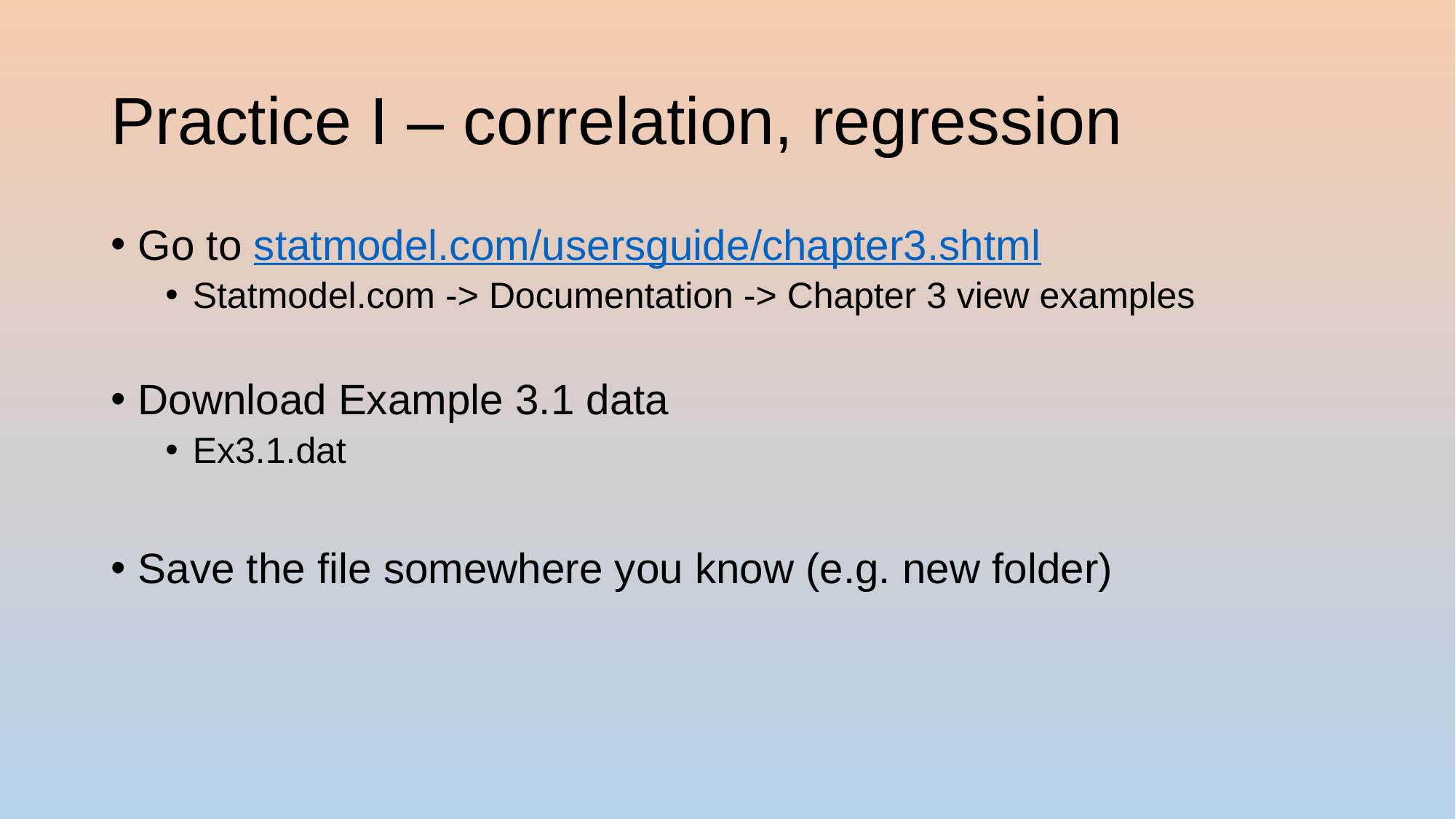

# Practice I – correlation, regression
Go to statmodel.com/usersguide/chapter3.shtml
Statmodel.com -> Documentation -> Chapter 3 view examples

Download Example 3.1 data
Ex3.1.dat

Save the file somewhere you know (e.g. new folder)